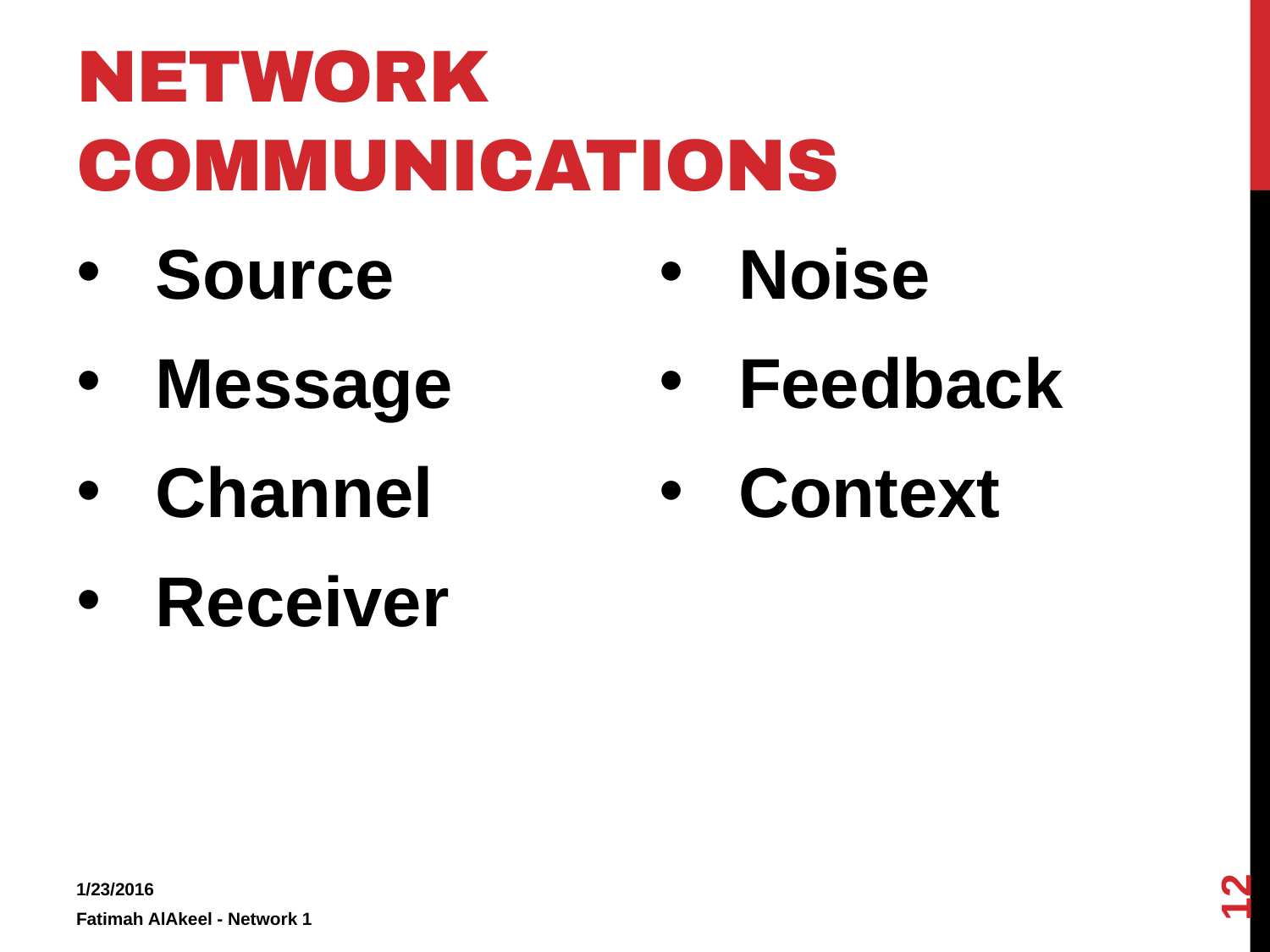

# Network Communications
Source
Message
Channel
Receiver

Noise
Feedback
Context

12
1/23/2016
Fatimah AlAkeel - Network 1